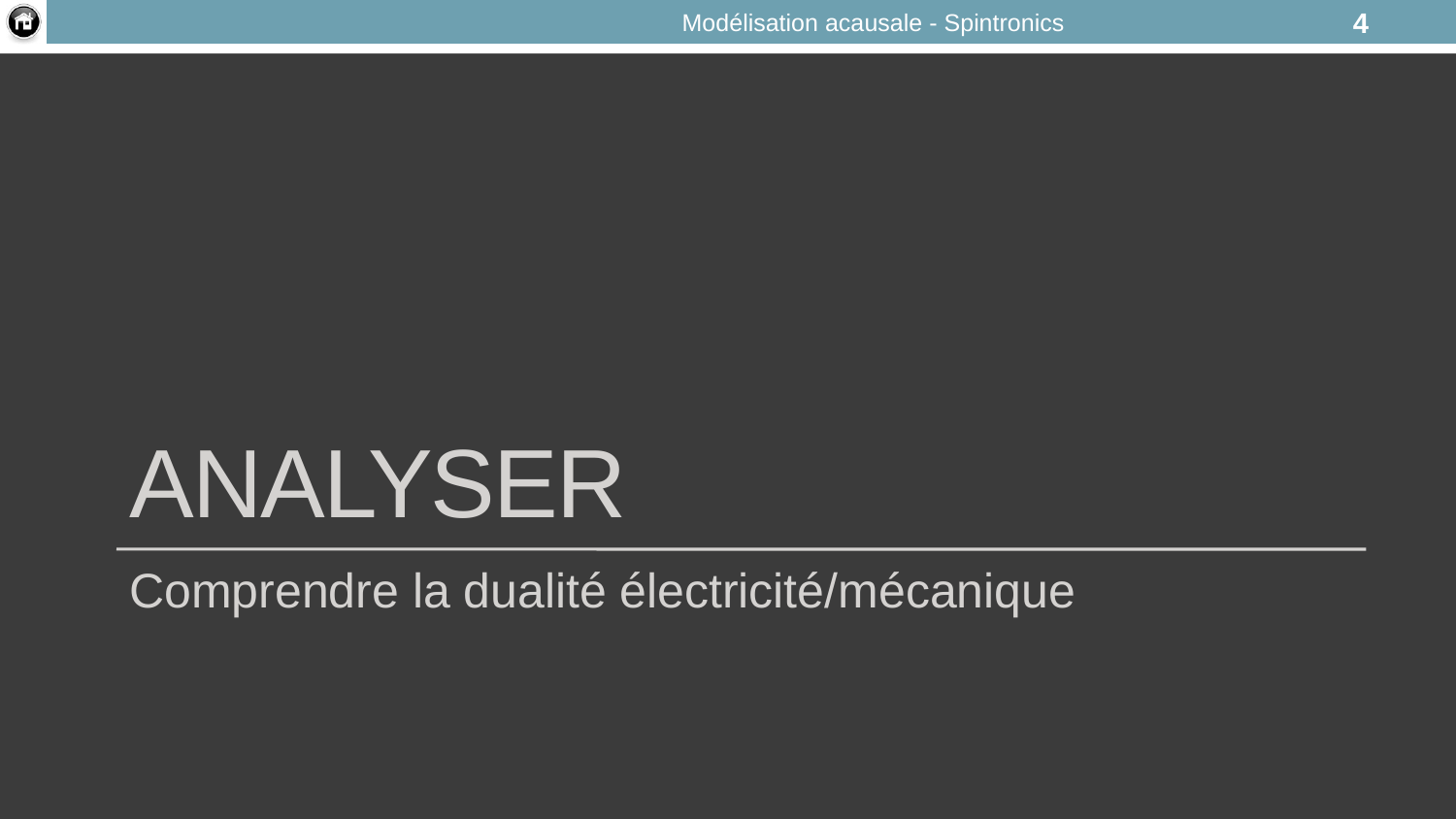

Modélisation acausale - Spintronics
4
# Analyser
Comprendre la dualité électricité/mécanique